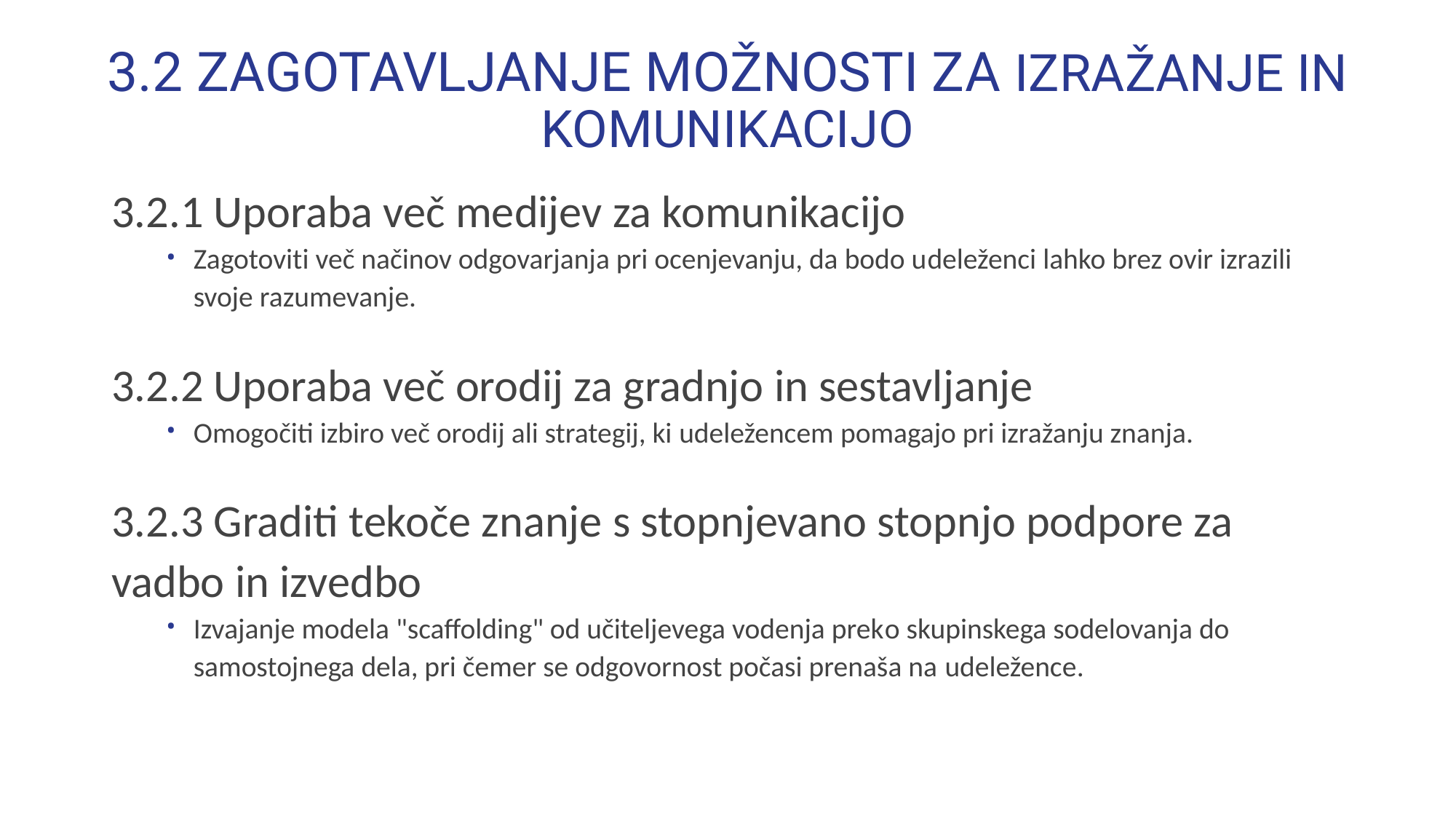

# 3.2 ZAGOTAVLJANJE MOŽNOSTI ZA IZRAŽANJE IN KOMUNIKACIJO
3.2.1 Uporaba več medijev za komunikacijo
Zagotoviti več načinov odgovarjanja pri ocenjevanju, da bodo udeleženci lahko brez ovir izrazili svoje razumevanje.

3.2.2 Uporaba več orodij za gradnjo in sestavljanje
Omogočiti izbiro več orodij ali strategij, ki udeležencem pomagajo pri izražanju znanja.

3.2.3 Graditi tekoče znanje s stopnjevano stopnjo podpore za vadbo in izvedbo
Izvajanje modela "scaffolding" od učiteljevega vodenja preko skupinskega sodelovanja do samostojnega dela, pri čemer se odgovornost počasi prenaša na udeležence.